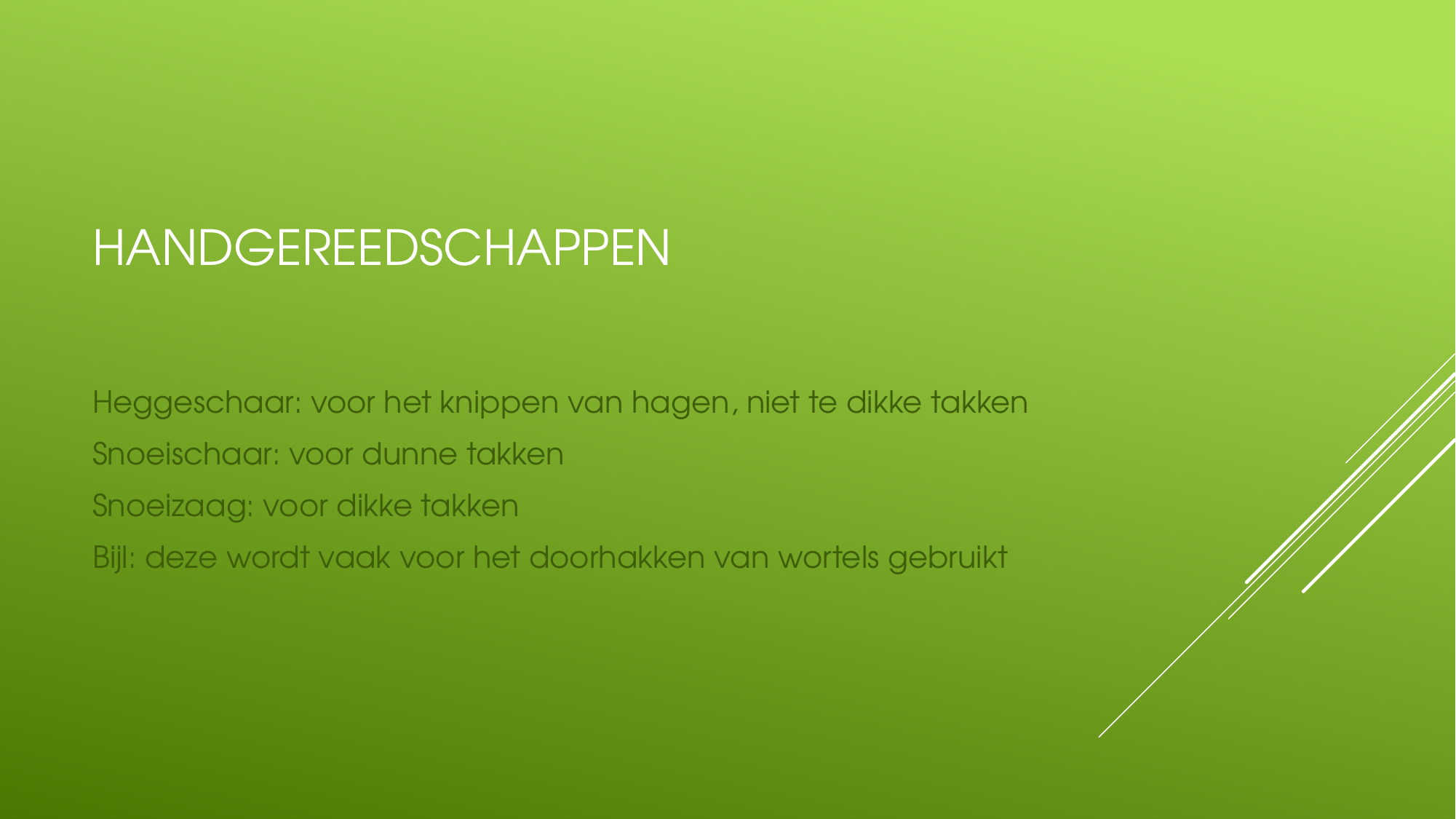

# handgereedschappen
Heggeschaar: voor het knippen van hagen, niet te dikke takken
Snoeischaar: voor dunne takken
Snoeizaag: voor dikke takken
Bijl: deze wordt vaak voor het doorhakken van wortels gebruikt